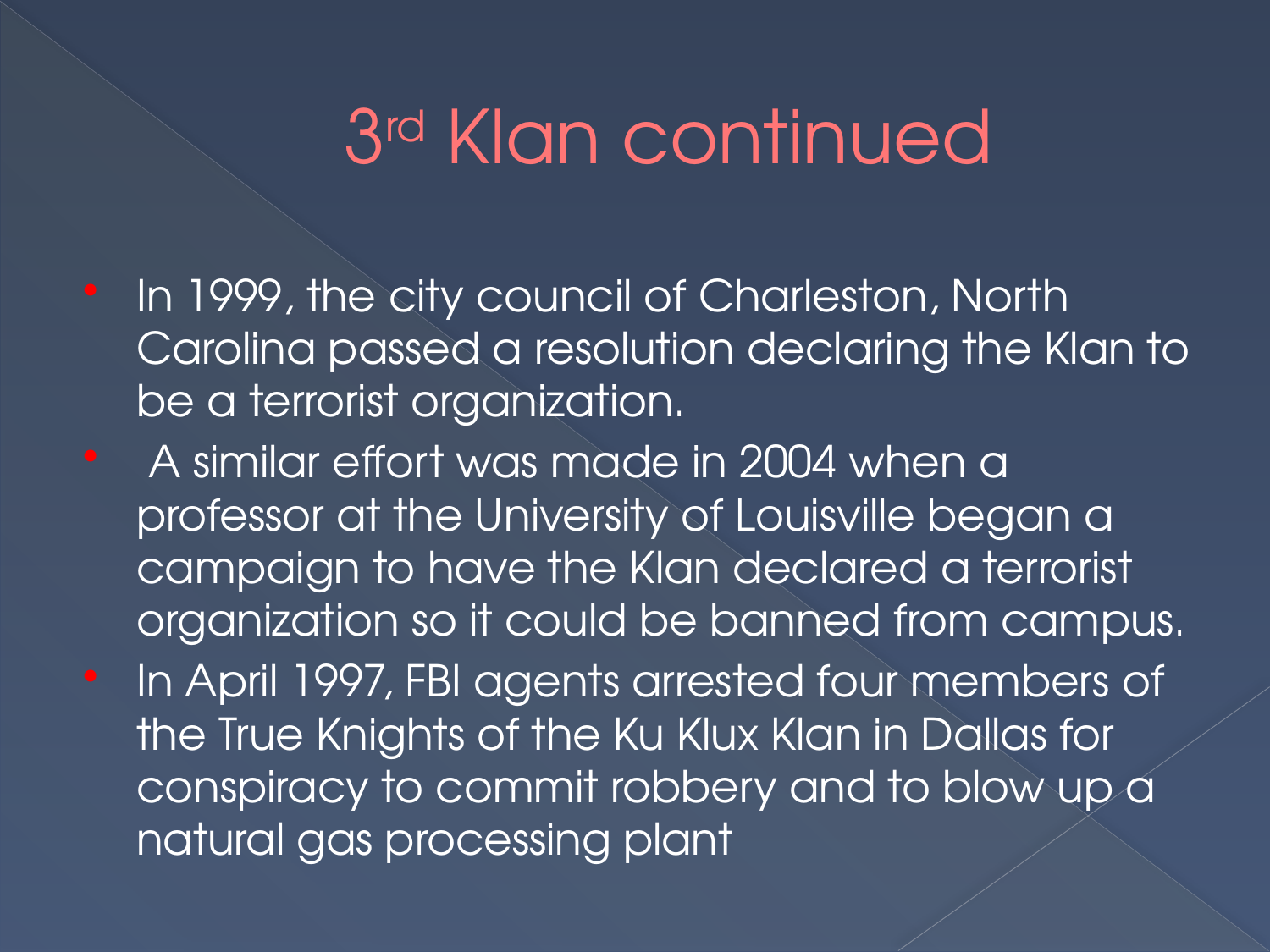

# 3rd Klan continued
In 1999, the city council of Charleston, North Carolina passed a resolution declaring the Klan to be a terrorist organization.
 A similar effort was made in 2004 when a professor at the University of Louisville began a campaign to have the Klan declared a terrorist organization so it could be banned from campus.
In April 1997, FBI agents arrested four members of the True Knights of the Ku Klux Klan in Dallas for conspiracy to commit robbery and to blow up a natural gas processing plant